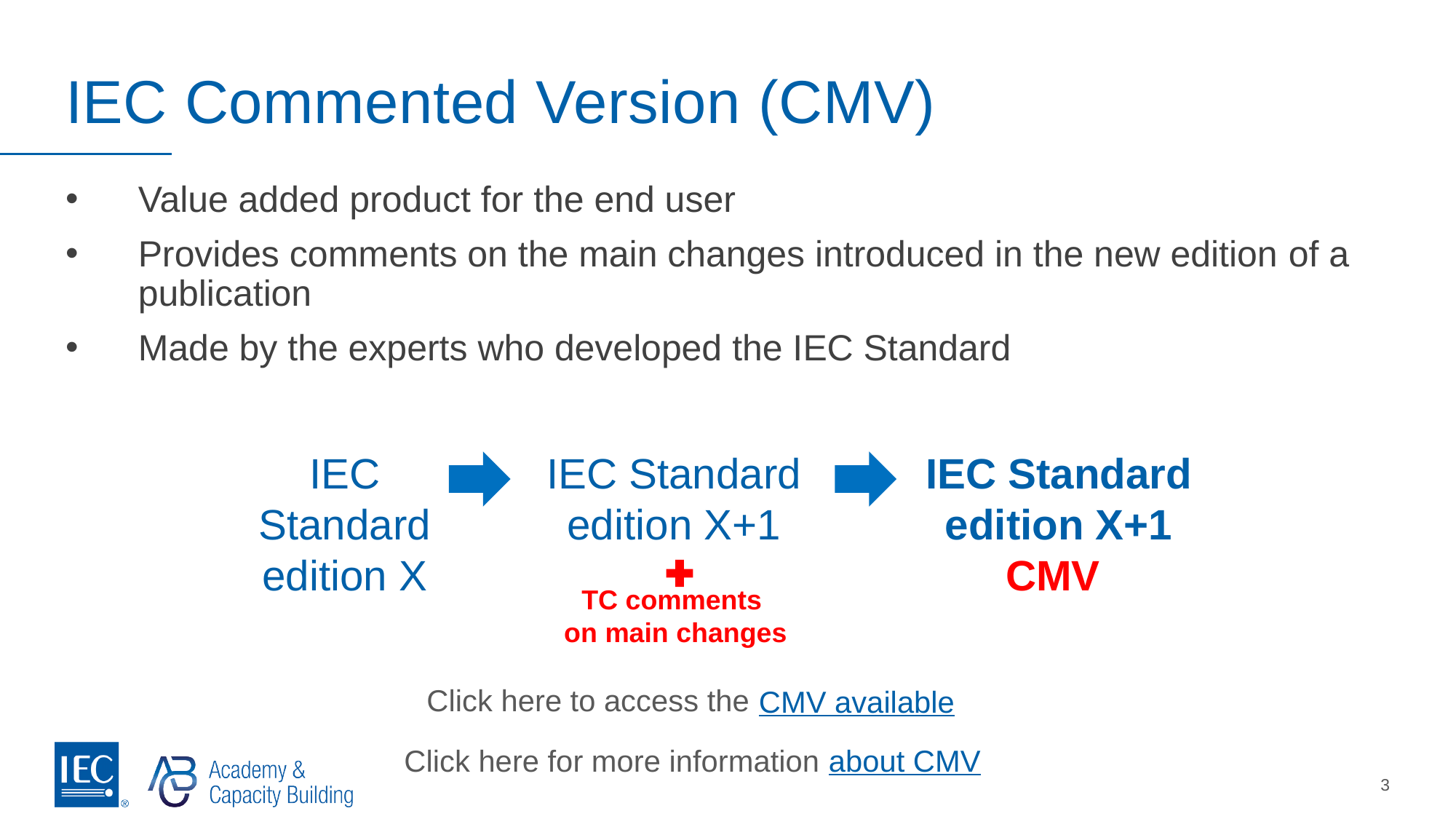

# IEC Commented Version (CMV)
Value added product for the end user
Provides comments on the main changes introduced in the new edition​ of a publication
Made by the experts who developed the IEC Standard
IEC Standard edition X
IEC Standard edition X+1
IEC Standard edition X+1 CMV

TC comments
on main changes
Click here to access the
CMV available
Click here for more information
about CMV
3